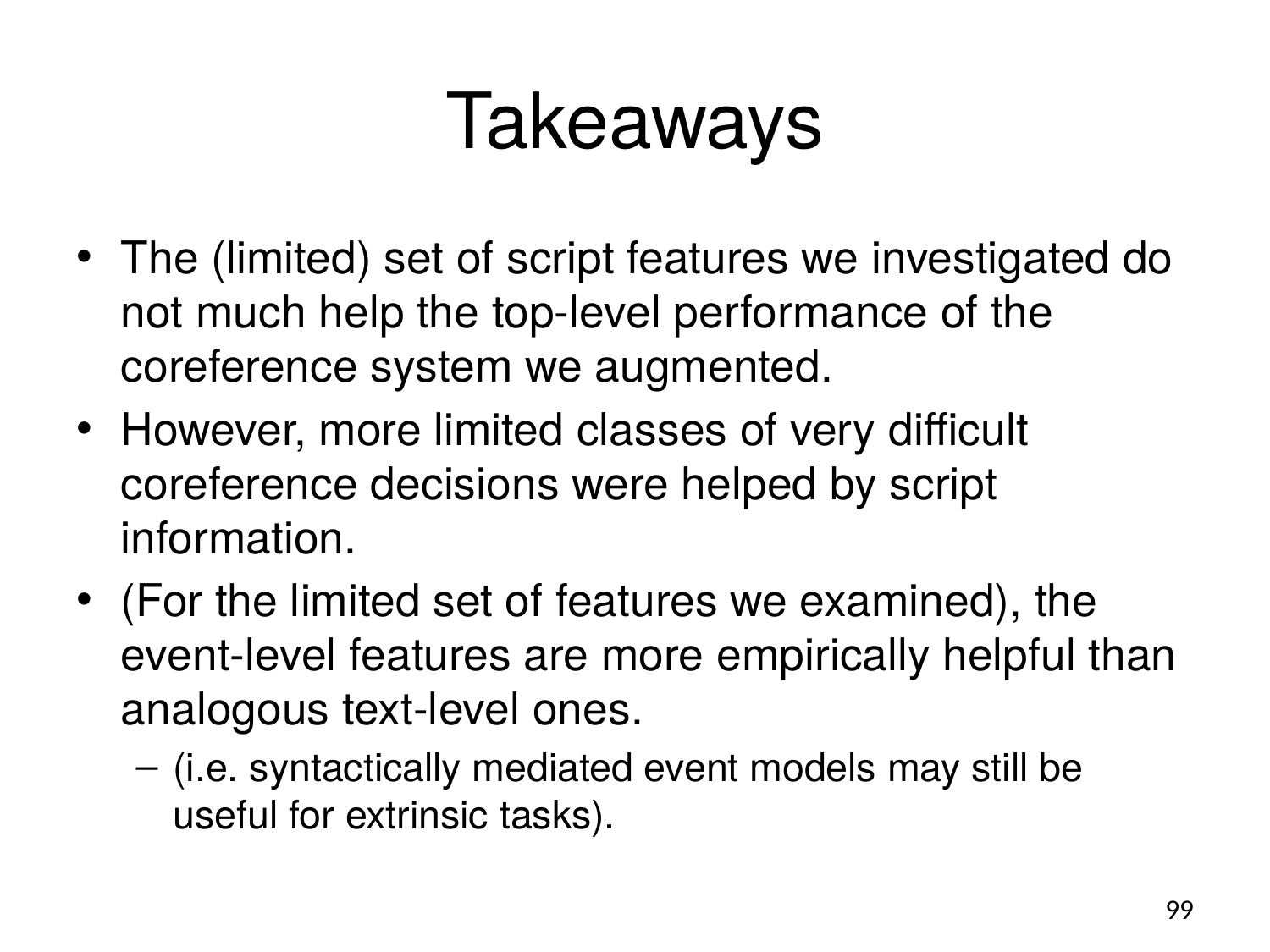

# Takeaways
The (limited) set of script features we investigated do not much help the top-level performance of the coreference system we augmented.
However, more limited classes of very difficult coreference decisions were helped by script information.
(For the limited set of features we examined), the event-level features are more empirically helpful than analogous text-level ones.
(i.e. syntactically mediated event models may still be useful for extrinsic tasks).
99